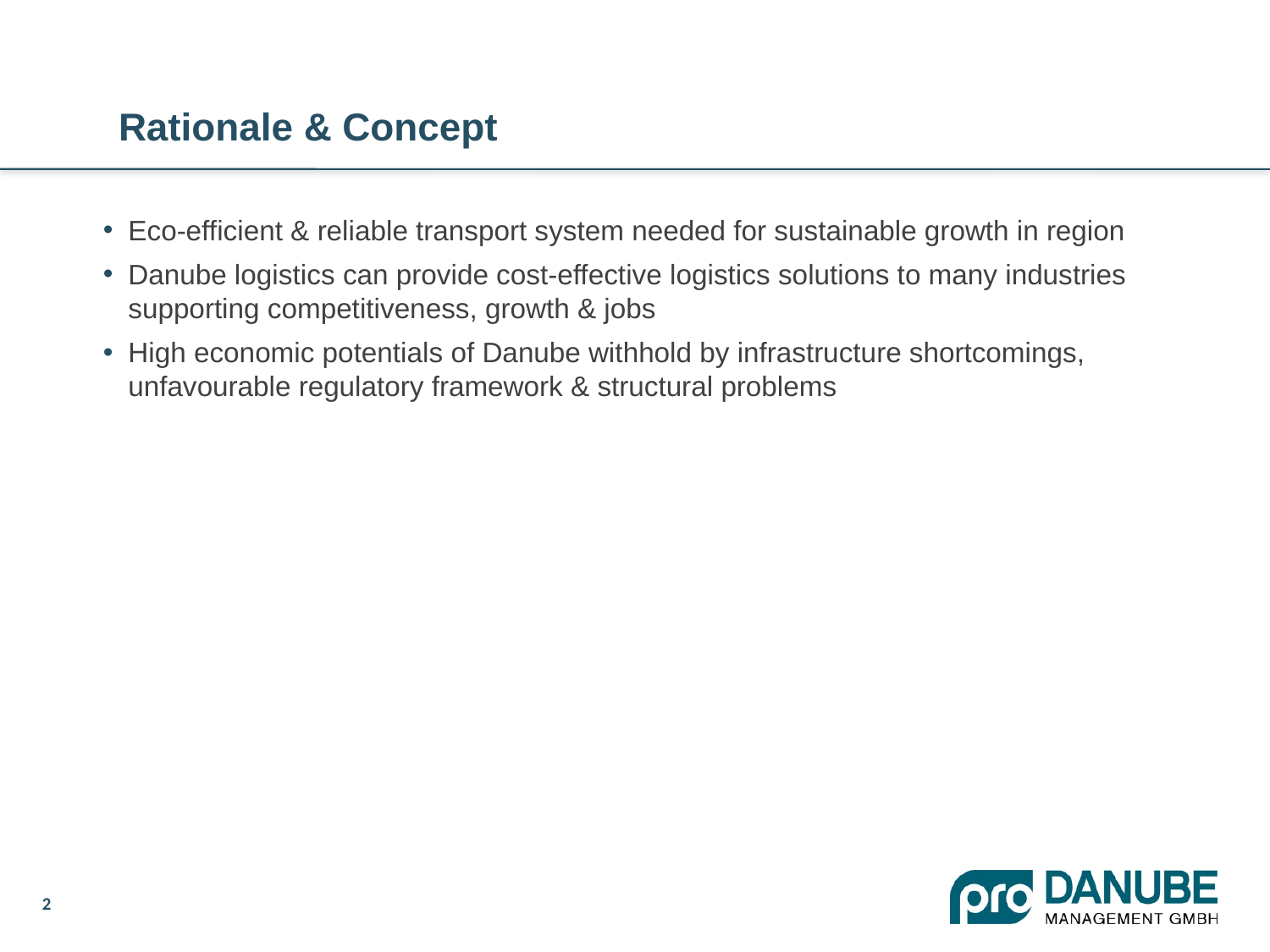

# Rationale & Concept
Eco-efficient & reliable transport system needed for sustainable growth in region
Danube logistics can provide cost-effective logistics solutions to many industries supporting competitiveness, growth & jobs
High economic potentials of Danube withhold by infrastructure shortcomings, unfavourable regulatory framework & structural problems